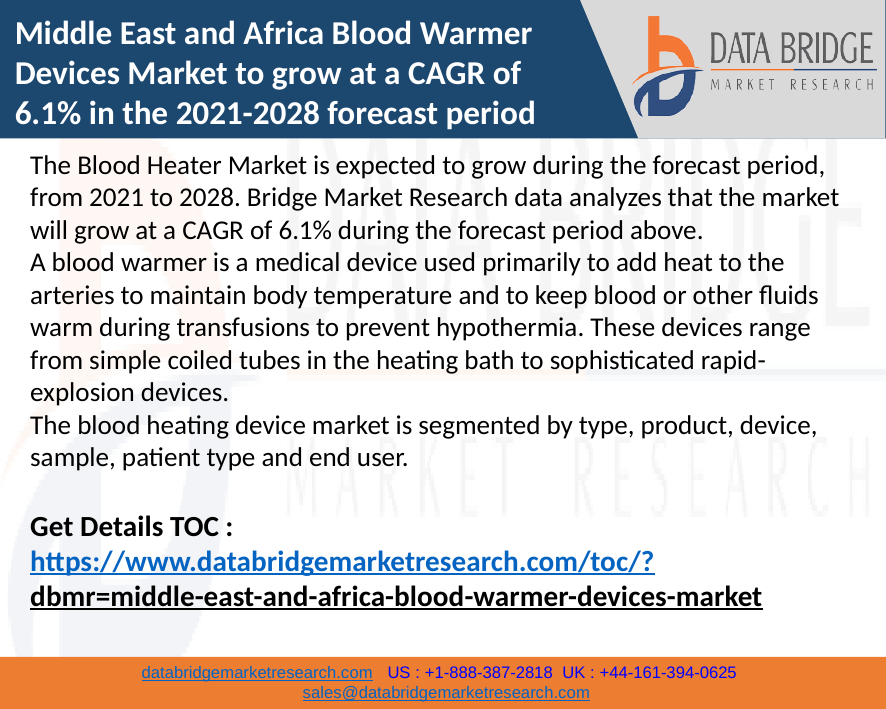

Middle East and Africa Blood Warmer Devices Market to grow at a CAGR of 6.1% in the 2021-2028 forecast period
The Blood Heater Market is expected to grow during the forecast period, from 2021 to 2028. Bridge Market Research data analyzes that the market will grow at a CAGR of 6.1% during the forecast period above.
A blood warmer is a medical device used primarily to add heat to the arteries to maintain body temperature and to keep blood or other fluids warm during transfusions to prevent hypothermia. These devices range from simple coiled tubes in the heating bath to sophisticated rapid-explosion devices.
The blood heating device market is segmented by type, product, device, sample, patient type and end user.

Get Details TOC : https://www.databridgemarketresearch.com/toc/?dbmr=middle-east-and-africa-blood-warmer-devices-market
2